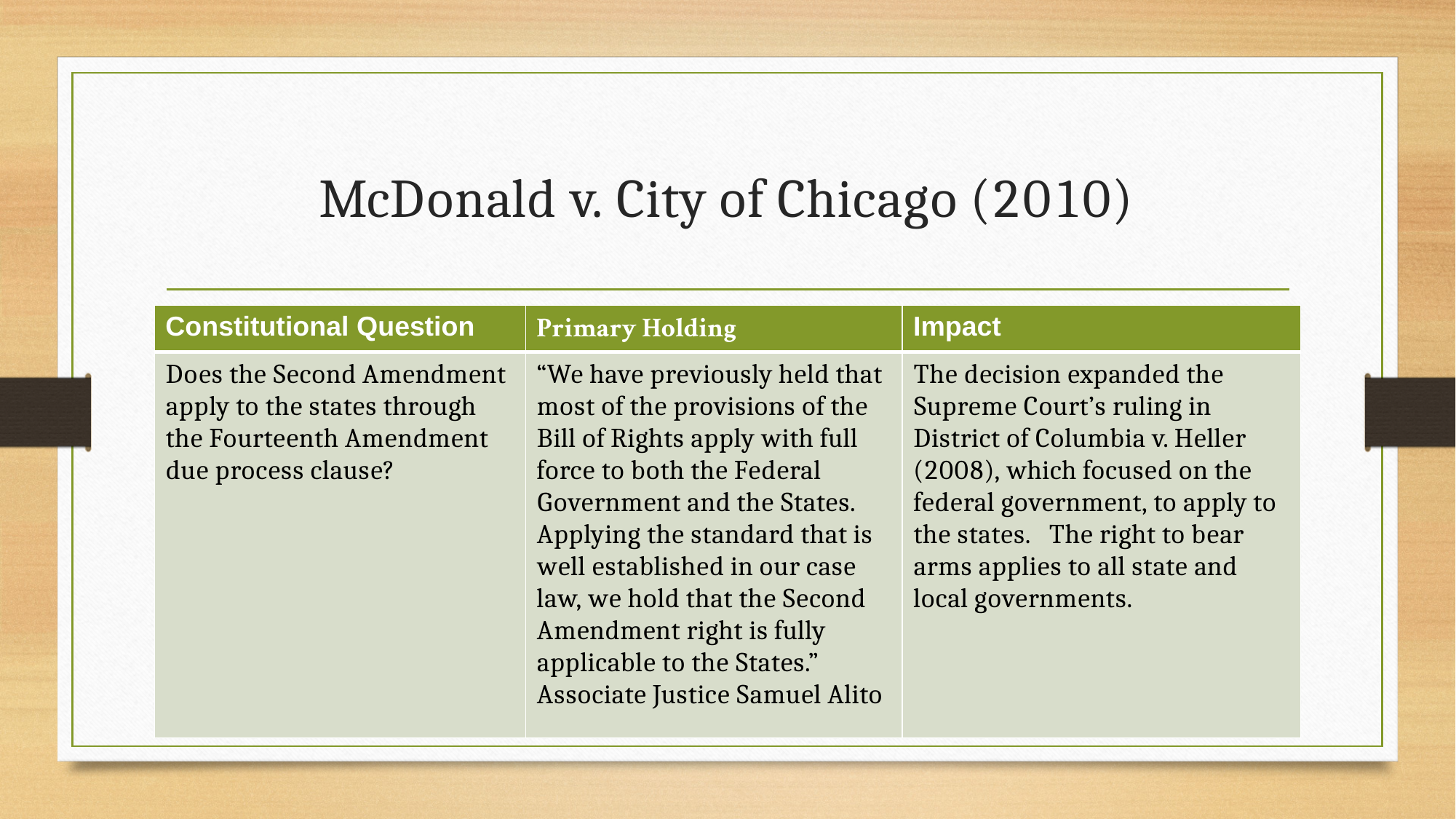

# McDonald v. City of Chicago (2010)
| Constitutional Question | Primary Holding | Impact |
| --- | --- | --- |
| Does the Second Amendment apply to the states through the Fourteenth Amendment due process clause? | “We have previously held that most of the provisions of the Bill of Rights apply with full force to both the Federal Government and the States. Applying the standard that is well established in our case law, we hold that the Second Amendment right is fully applicable to the States.” Associate Justice Samuel Alito | The decision expanded the Supreme Court’s ruling in District of Columbia v. Heller (2008), which focused on the federal government, to apply to the states. The right to bear arms applies to all state and local governments. |